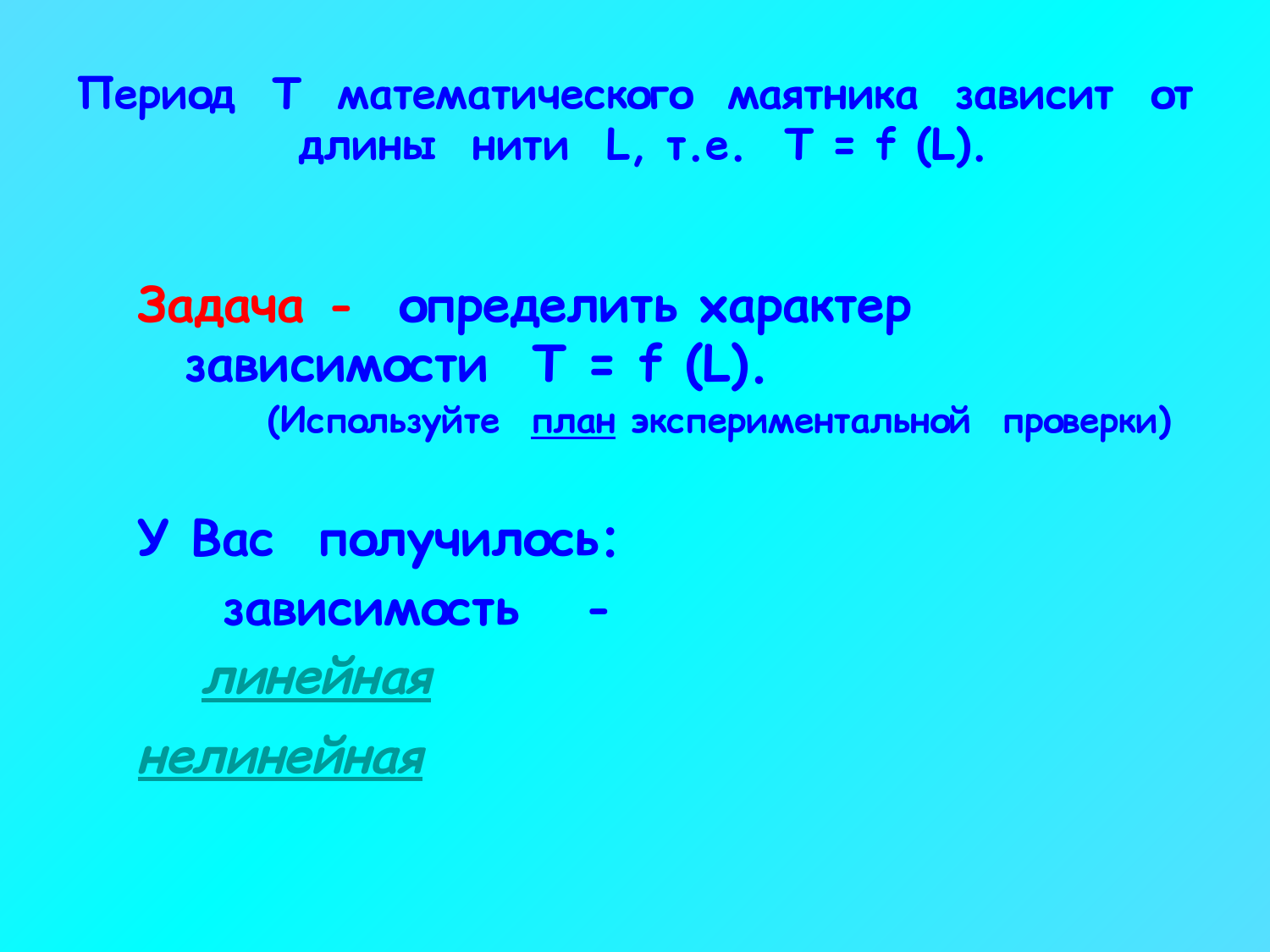

# Период  Т  математического  маятника  зависит  от  длины  нити  L, т.е.  T = f (L).
Задача -  определить характер зависимости  T = f (L).
      (Используйте  план экспериментальной  проверки)

У Вас  получилось:
    зависимость   -
   линейная
нелинейная